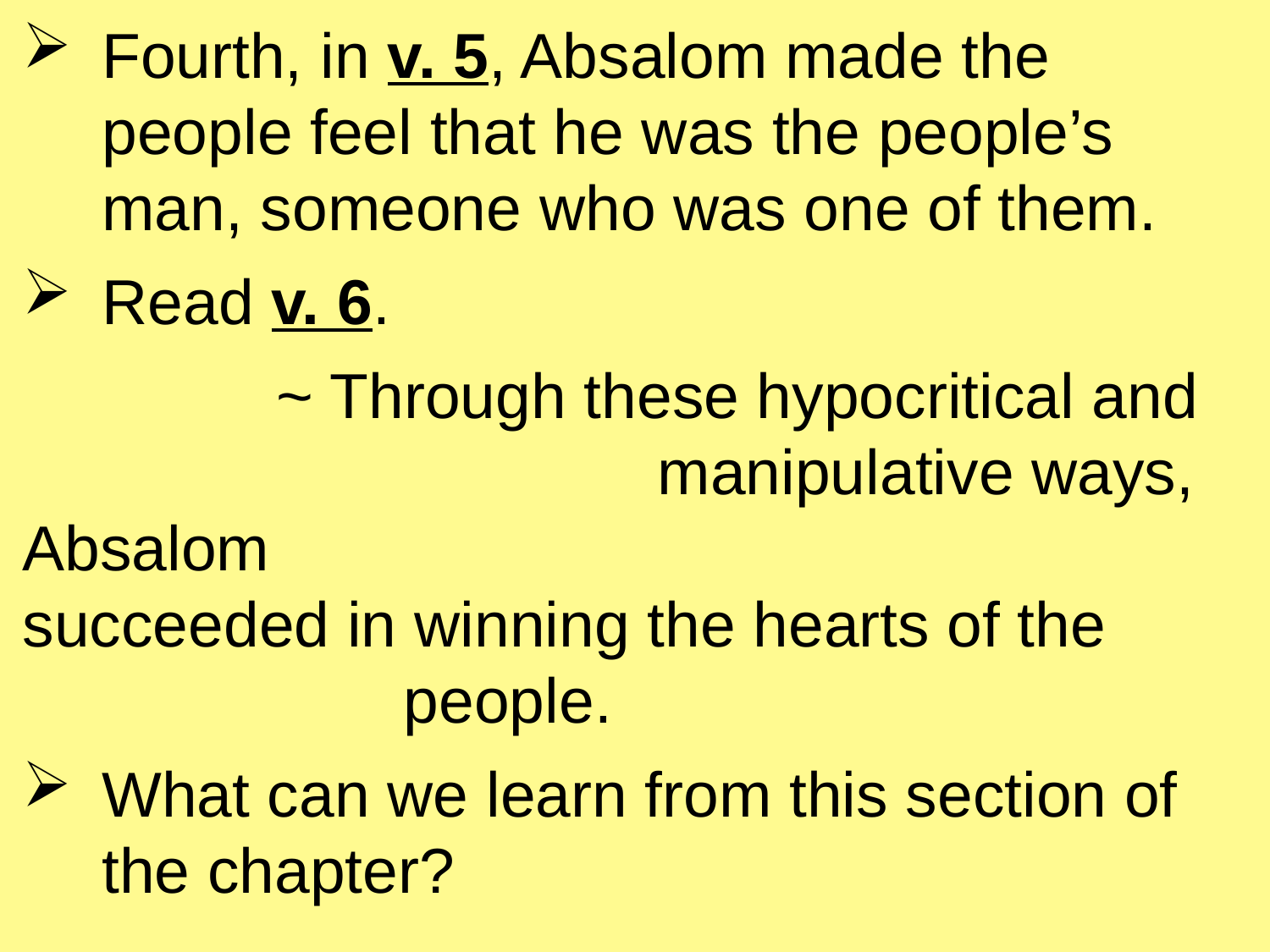

Fourth, in v. 5, Absalom made the people feel that he was the people’s man, someone who was one of them.
Read v. 6.
		~ Through these hypocritical and 					manipulative ways, Absalom 						succeeded in winning the hearts of the 				people.
What can we learn from this section of the chapter?